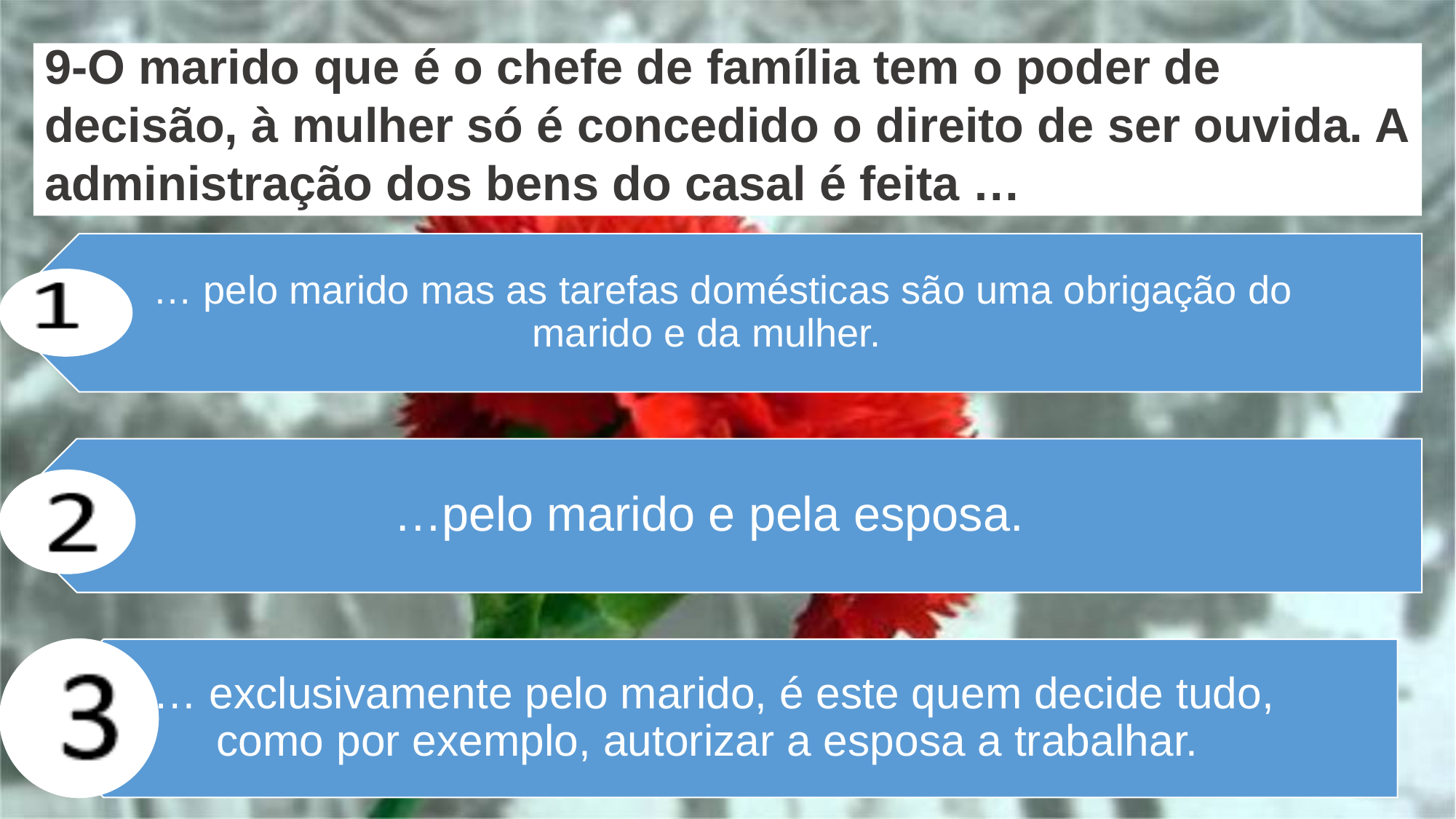

# 9-O marido que é o chefe de família tem o poder de decisão, à mulher só é concedido o direito de ser ouvida. A administração dos bens do casal é feita …
   … pelo marido mas as tarefas domésticas são uma obrigação do marido e da mulher.
…pelo marido e pela esposa.
 … exclusivamente pelo marido, é este quem decide tudo, como por exemplo, autorizar a esposa a trabalhar.